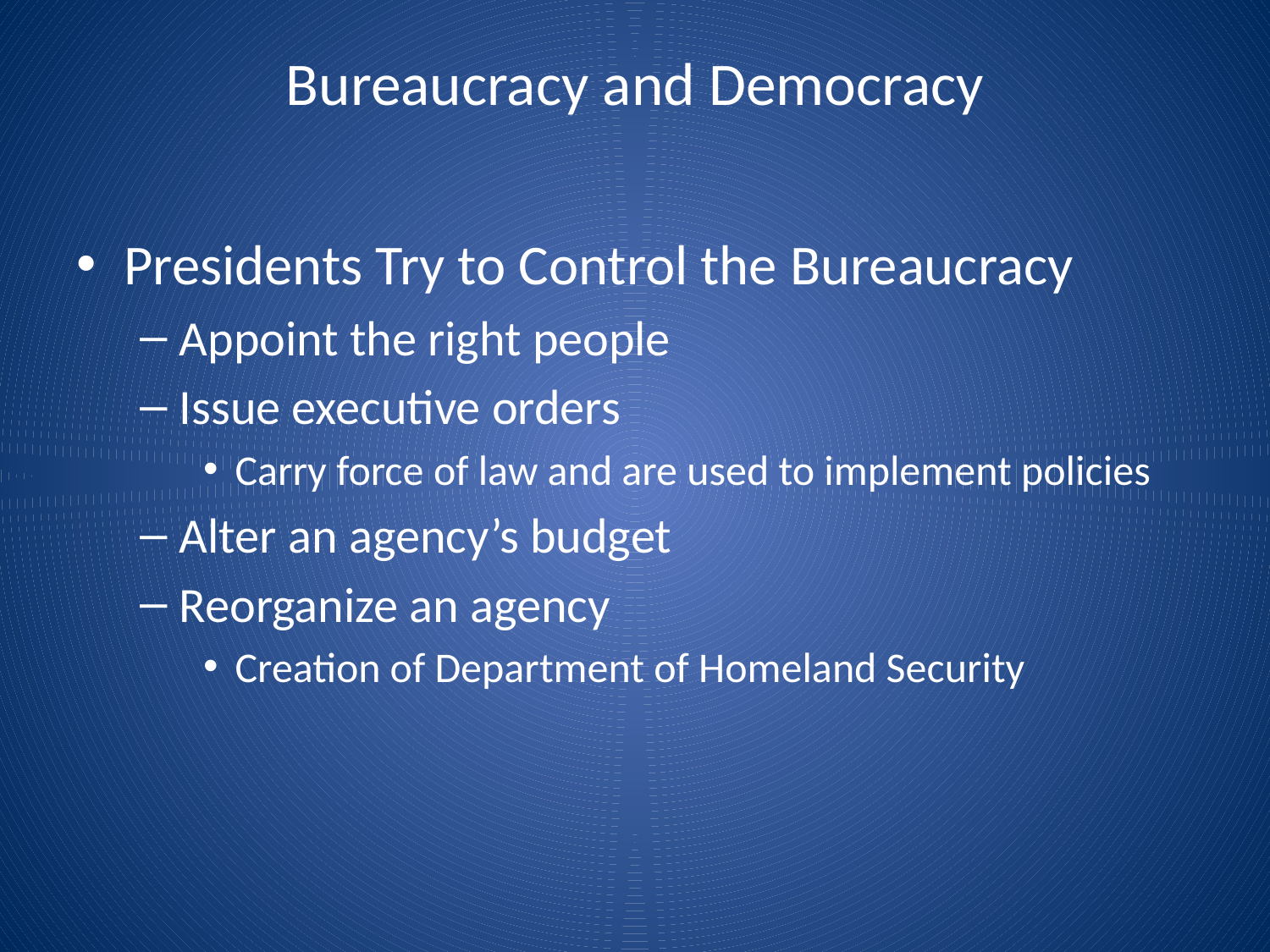

# Bureaucracy and Democracy
Presidents Try to Control the Bureaucracy
Appoint the right people
Issue executive orders
Carry force of law and are used to implement policies
Alter an agency’s budget
Reorganize an agency
Creation of Department of Homeland Security